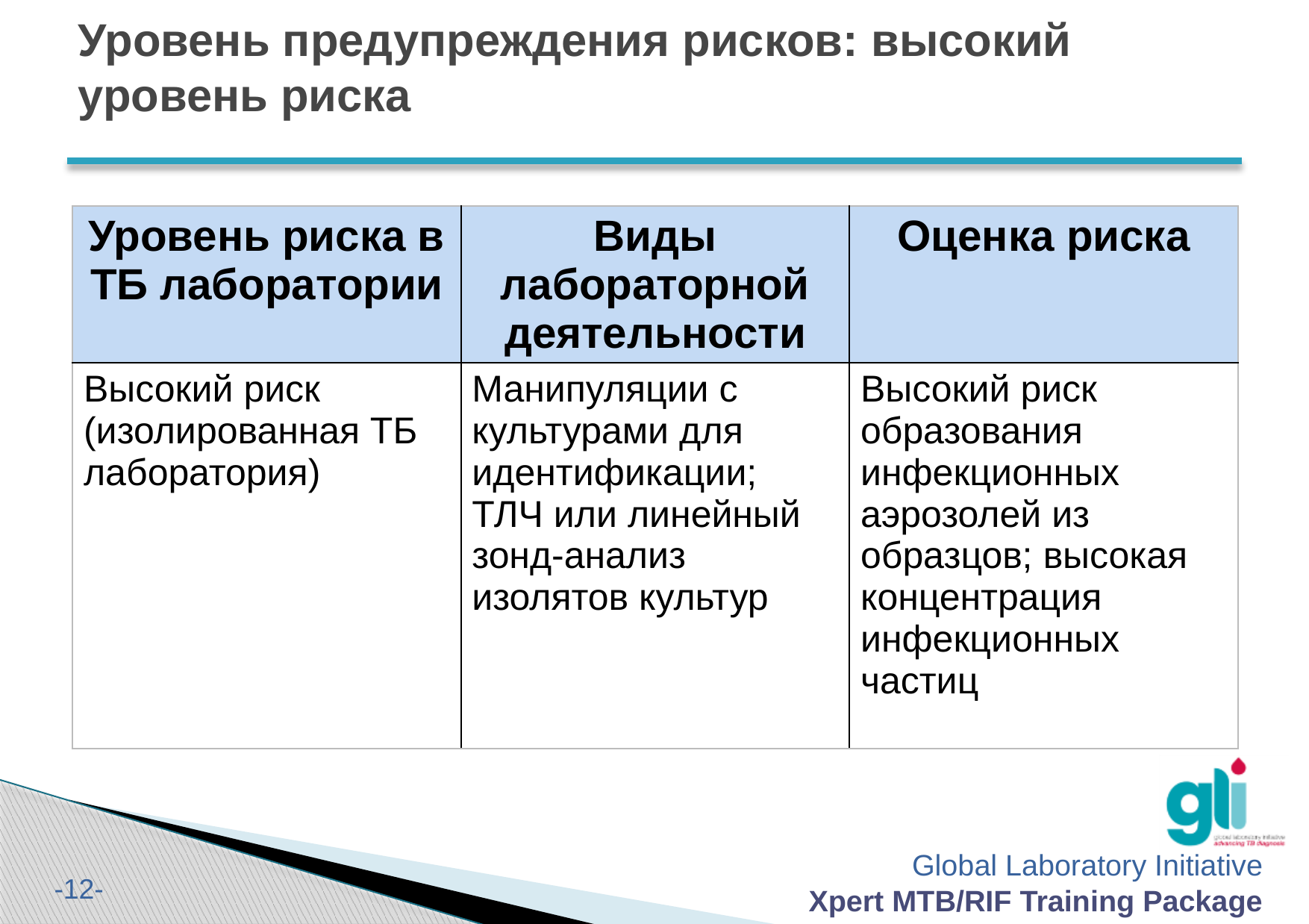

# Уровень предупреждения рисков: высокий уровень риска
| Уровень риска в ТБ лаборатории | Виды лабораторной деятельности | Оценка риска |
| --- | --- | --- |
| Высокий риск (изолированная ТБ лаборатория) | Манипуляции с культурами для идентификации; ТЛЧ или линейный зонд-анализ изолятов культур | Высокий риск образования инфекционных аэрозолей из образцов; высокая концентрация инфекционных частиц |